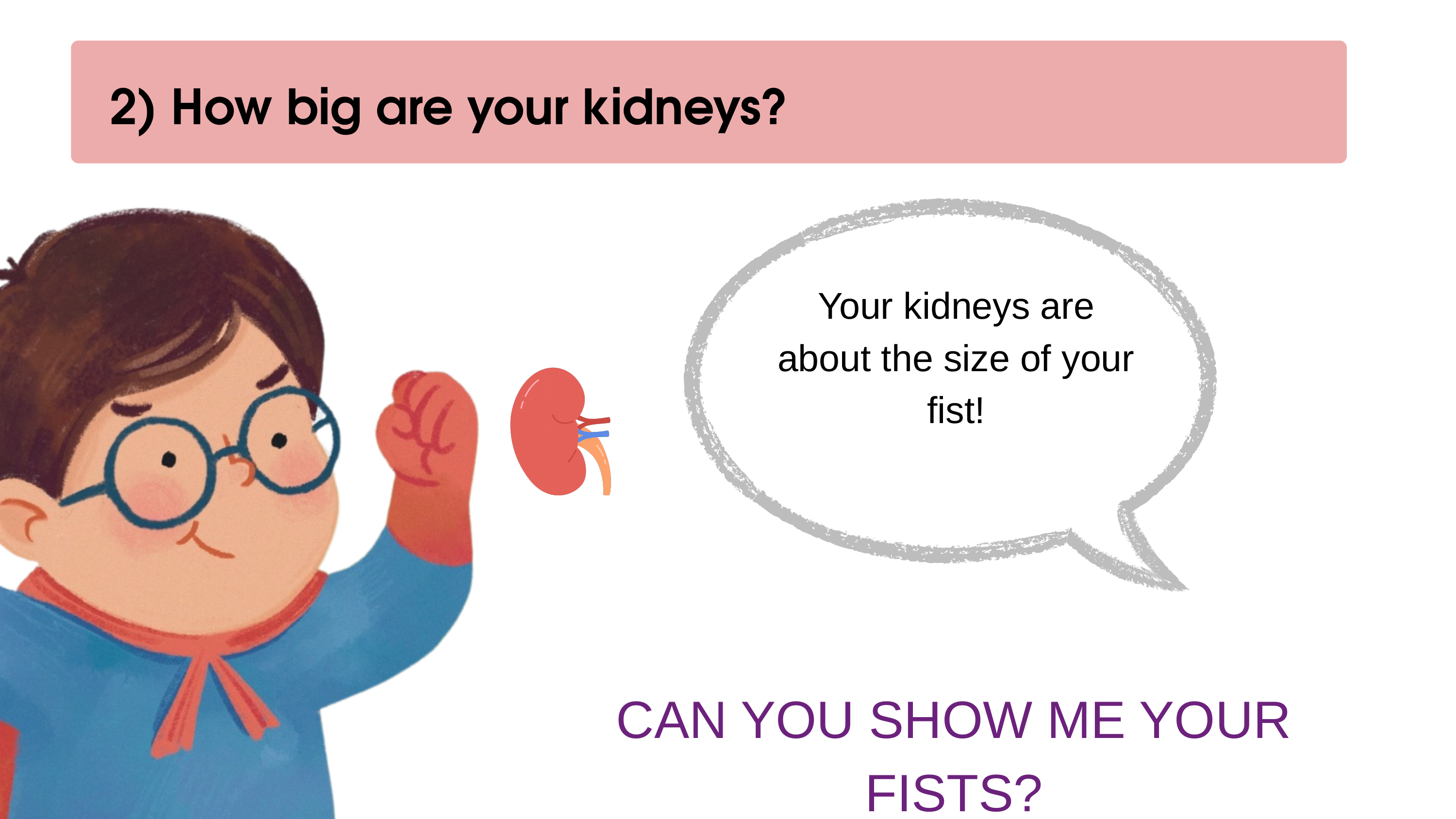

2) How big are your kidneys?

Your kidneys are about the size of your fist!

CAN YOU SHOW ME YOUR FISTS?